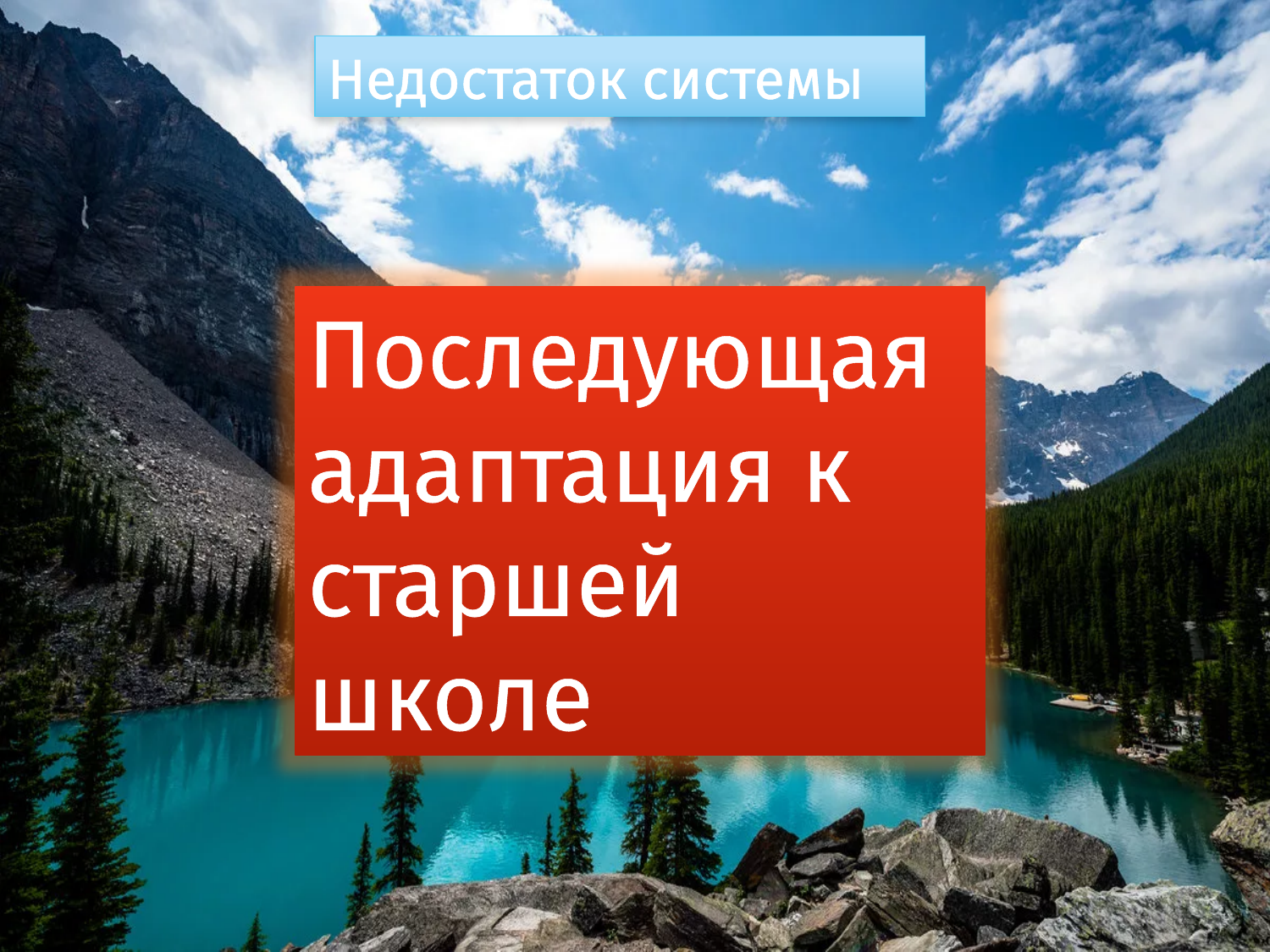

Недостаток системы
Последующая адаптация к старшей школе